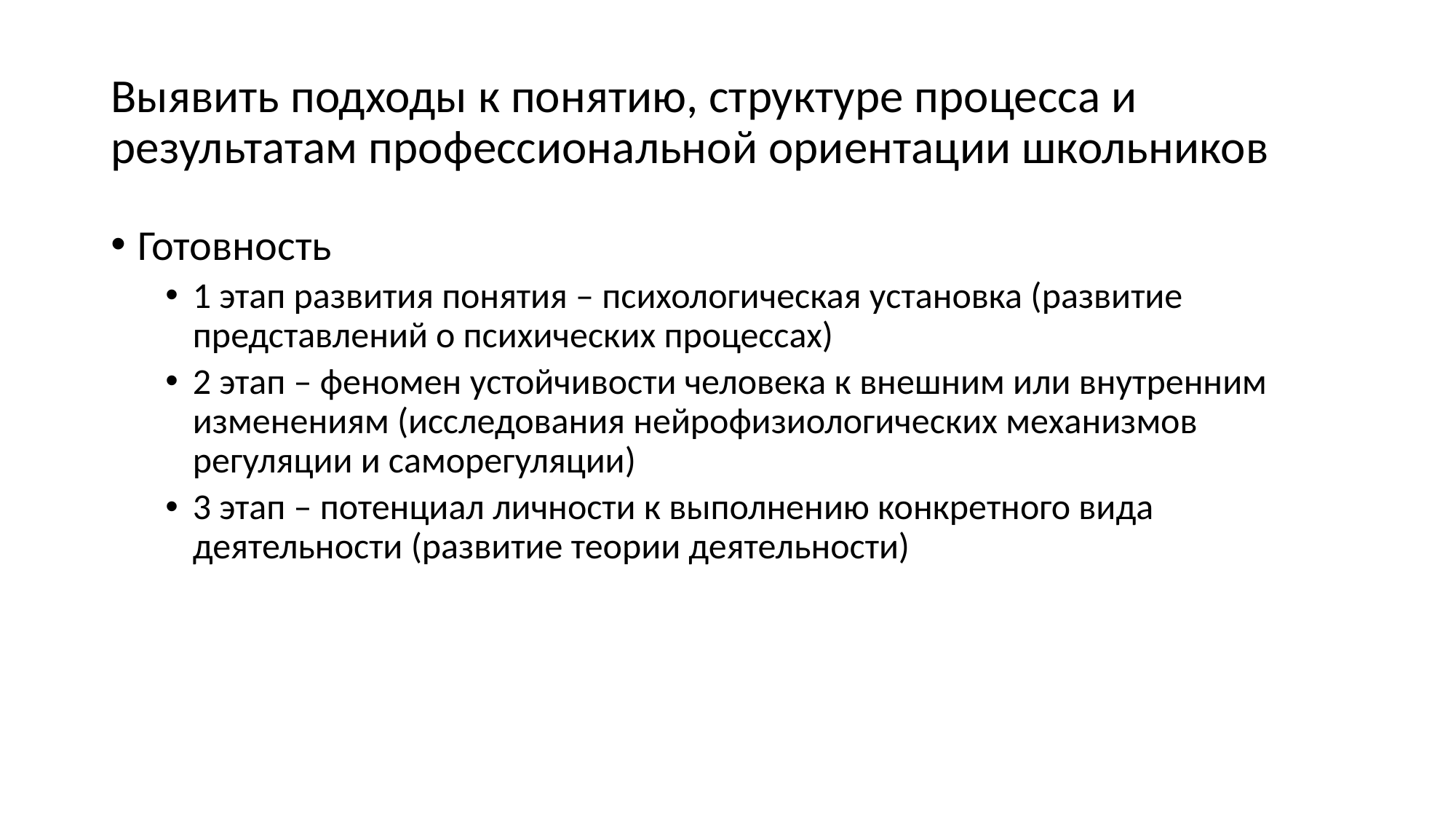

# Выявить подходы к понятию, структуре процесса и результатам профессиональной ориентации школьников
Готовность
1 этап развития понятия – психологическая установка (развитие представлений о психических процессах)
2 этап – феномен устойчивости человека к внешним или внутренним изменениям (исследования нейрофизиологических механизмов регуляции и саморегуляции)
3 этап – потенциал личности к выполнению конкретного вида деятельности (развитие теории деятельности)